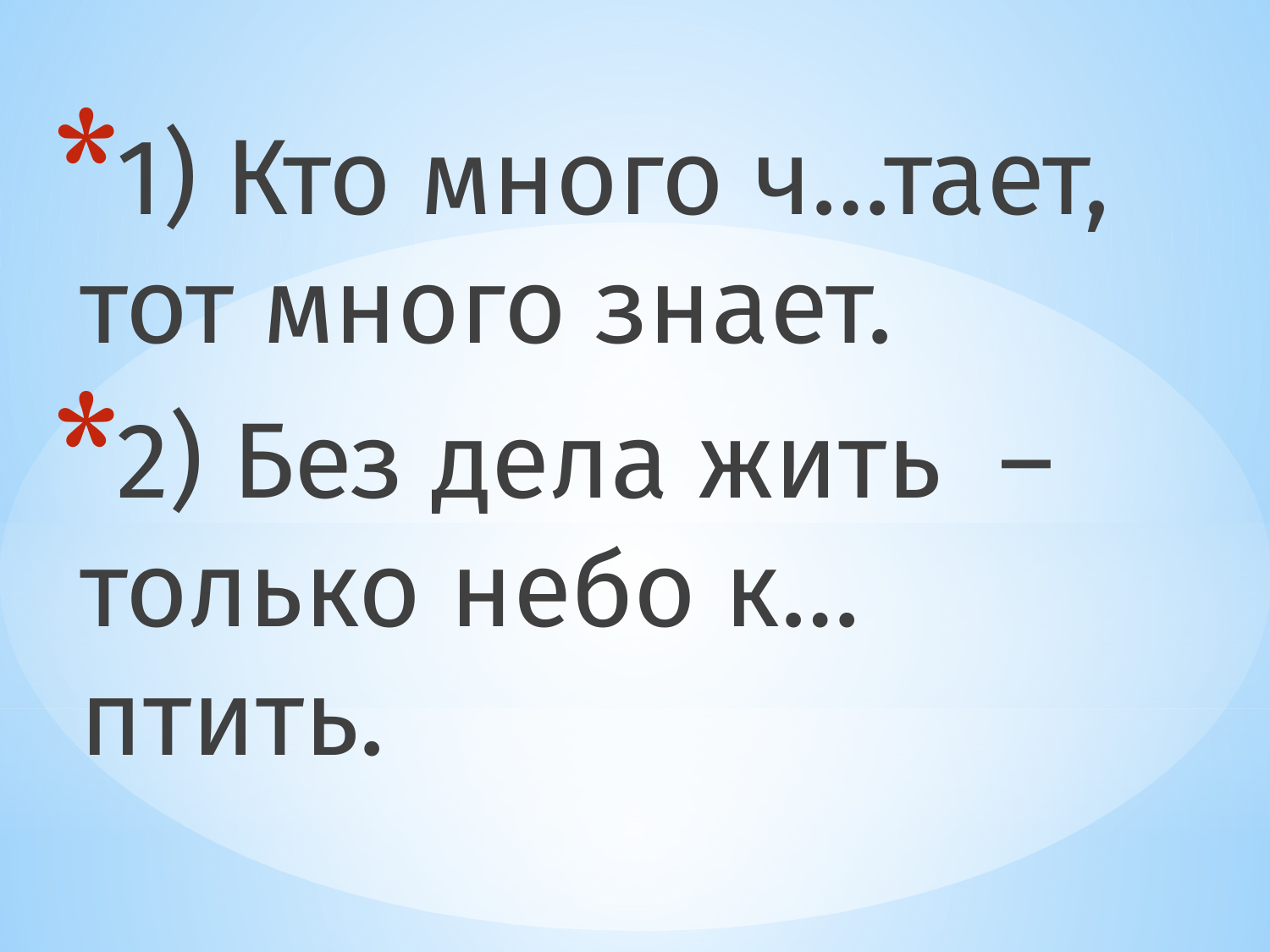

1) Кто много ч…тает, тот много знает.
2) Без дела жить  – только небо к…птить.